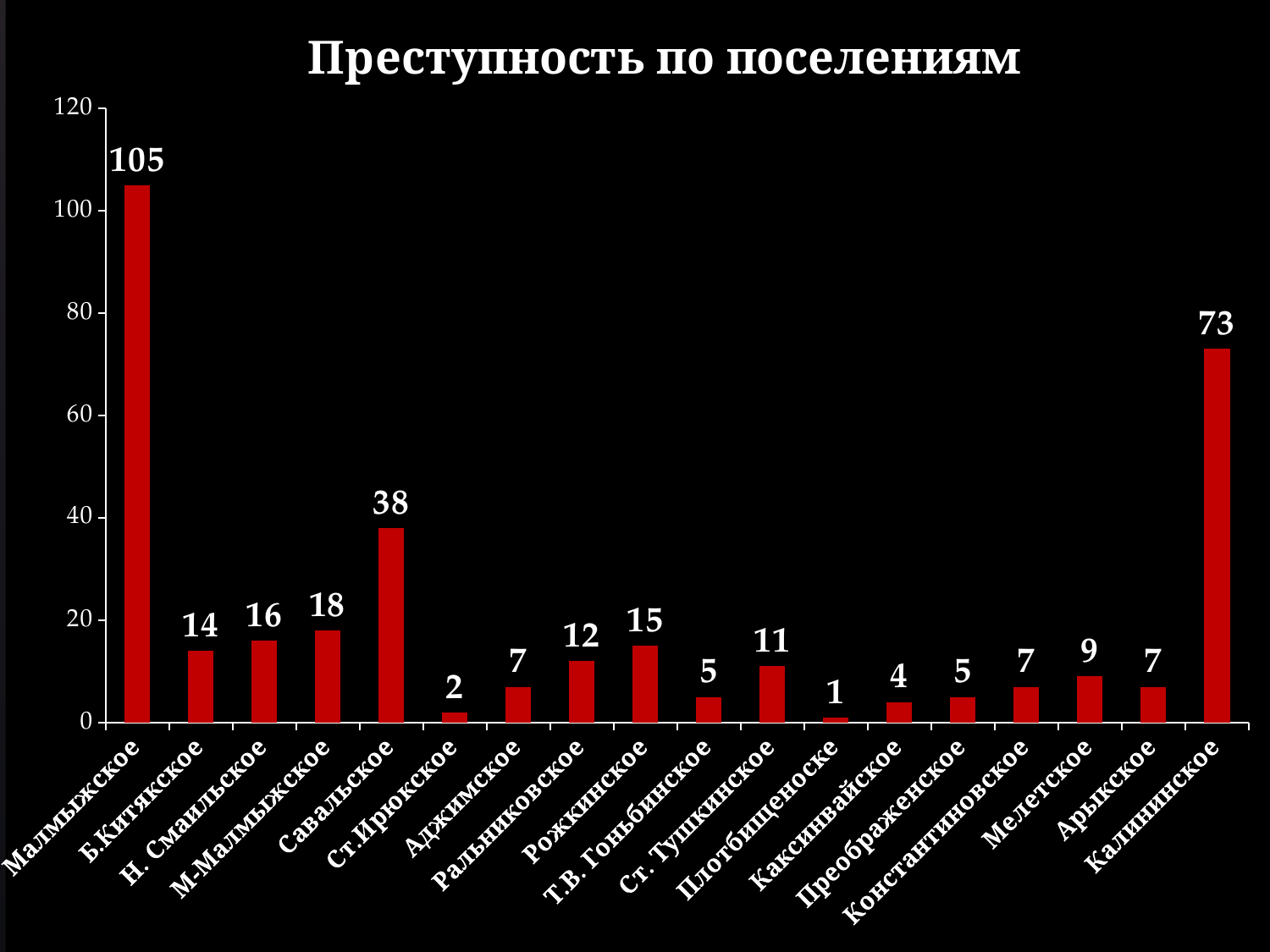

### Chart: Преступность по поселениям

| Category | Преступность по поселениям |
|---|---|
| Малмыжское | 105.0 |
| Б.Китякское | 14.0 |
| Н. Смаильское | 16.0 |
| М-Малмыжское | 18.0 |
| Савальское | 38.0 |
| Ст.Ирюкское | 2.0 |
| Аджимское | 7.0 |
| Ральниковское | 12.0 |
| Рожкинское | 15.0 |
| Т.В. Гоньбинское | 5.0 |
| Ст. Тушкинское | 11.0 |
| Плотбищеноске | 1.0 |
| Каксинвайское | 4.0 |
| Преображенское | 5.0 |
| Константиновское | 7.0 |
| Мелетское | 9.0 |
| Арыкское | 7.0 |
| Калининское | 73.0 |